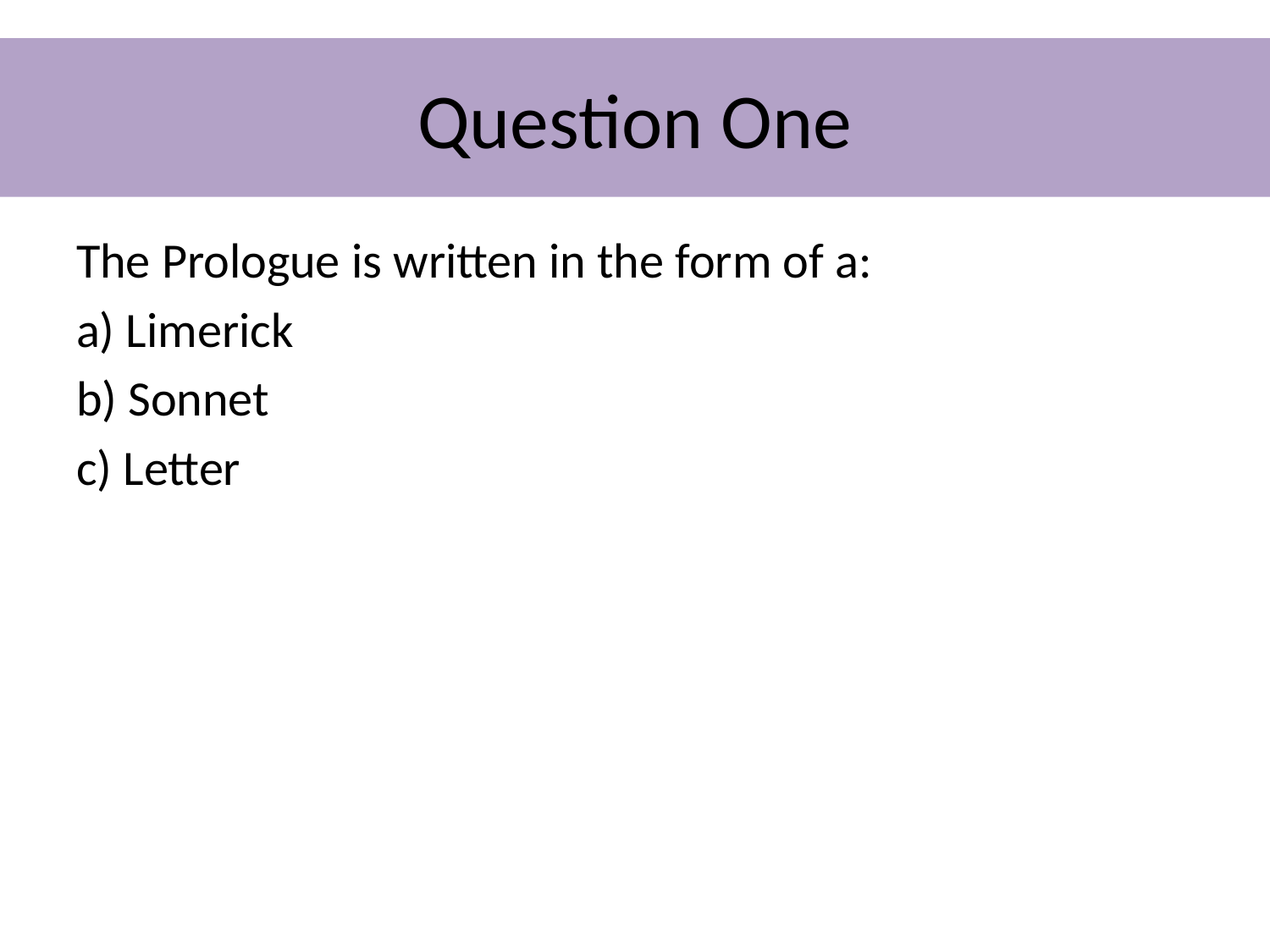

# Question One
The Prologue is written in the form of a:
a) Limerick
b) Sonnet
c) Letter